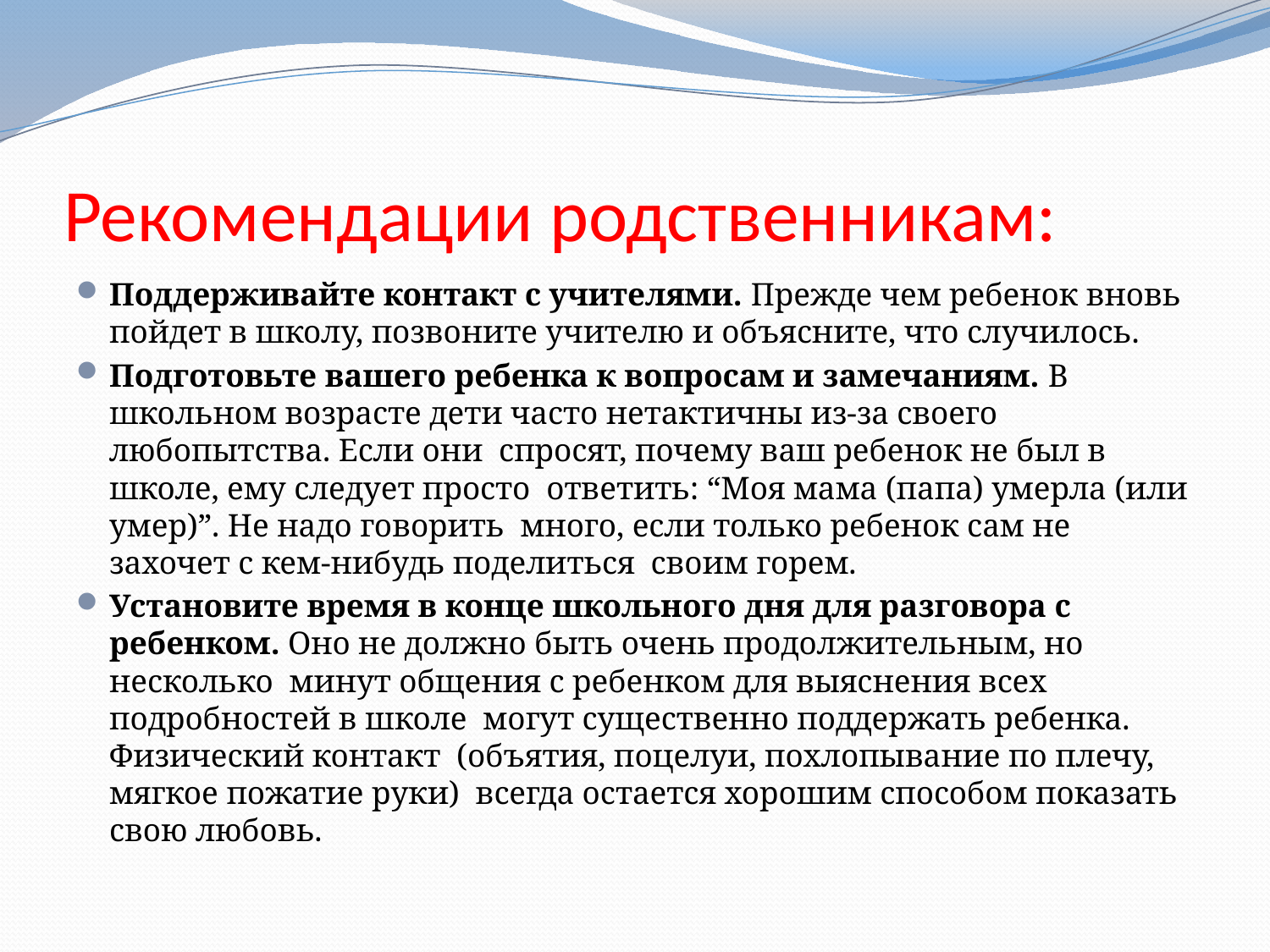

# Рекомендации родственникам:
Поддерживайте контакт с учителями. Прежде чем ребенок вновь  пойдет в школу, позвоните учителю и объясните, что случилось.
Подготовьте вашего ребенка к вопросам и замечаниям. В школьном возрасте дети часто нетактичны из-за своего любопытства. Если они  спросят, почему ваш ребенок не был в школе, ему следует просто  ответить: “Моя мама (папа) умерла (или умер)”. Не надо говорить  много, если только ребенок сам не захочет с кем-нибудь поделиться  своим горем.
Установите время в конце школьного дня для разговора с ребенком. Оно не должно быть очень продолжительным, но несколько  минут общения с ребенком для выяснения всех подробностей в школе  могут существенно поддержать ребенка. Физический контакт  (объятия, поцелуи, похлопывание по плечу, мягкое пожатие руки)  всегда остается хорошим способом показать свою любовь.